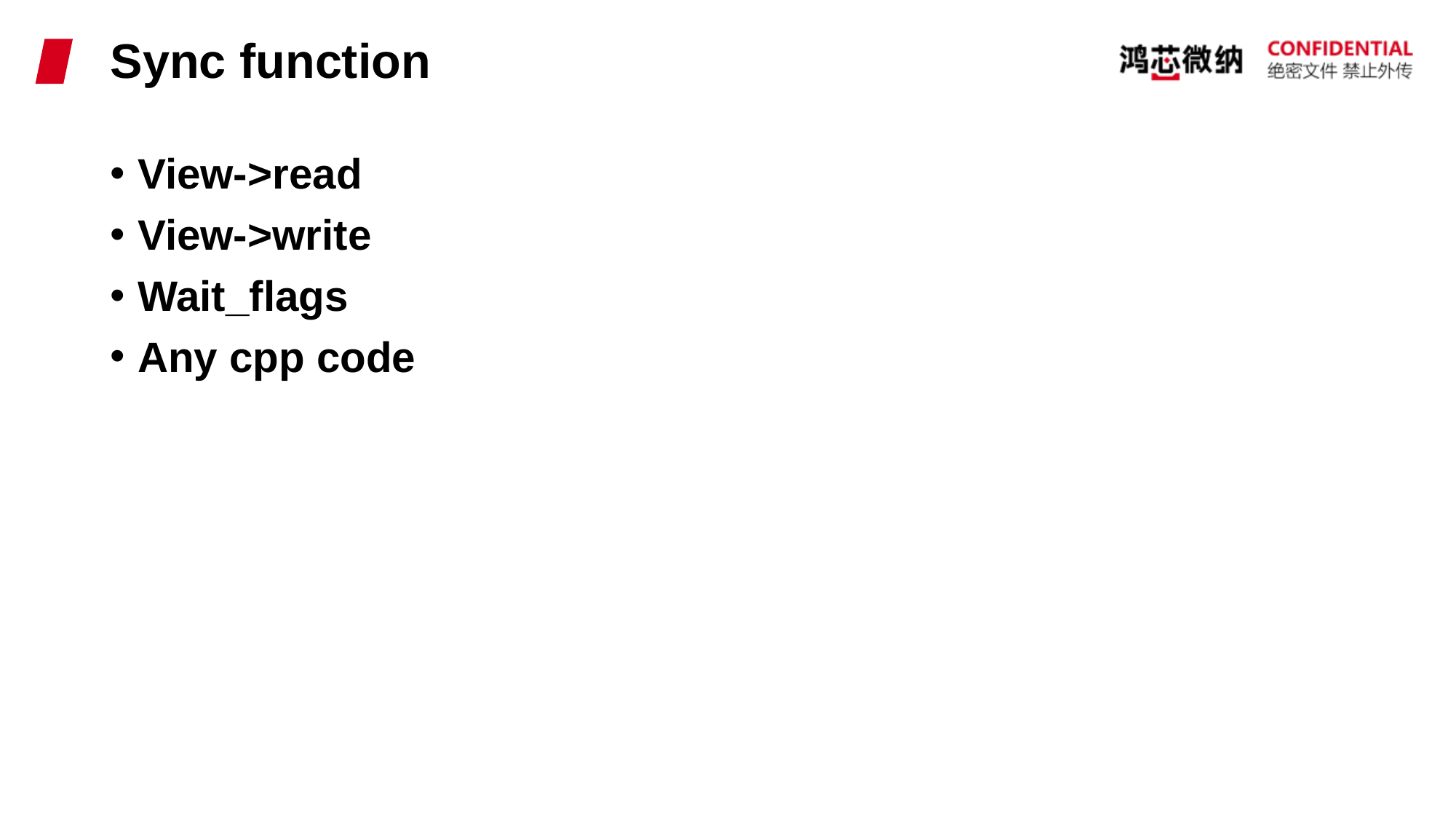

# Sync function
View->read
View->write
Wait_flags
Any cpp code